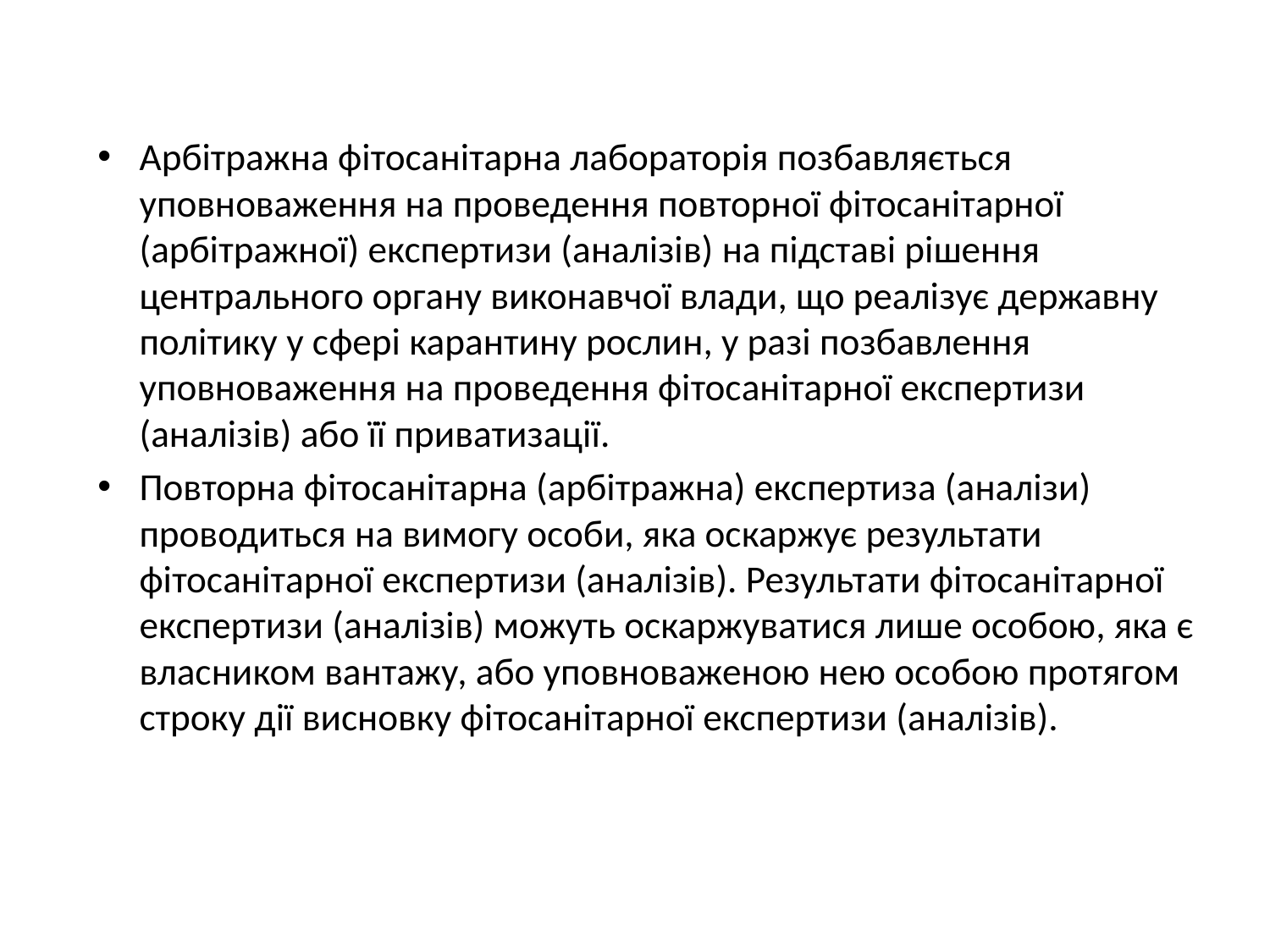

Арбітражна фітосанітарна лабораторія позбавляється уповноваження на проведення повторної фітосанітарної (арбітражної) експертизи (аналізів) на підставі рішення центрального органу виконавчої влади, що реалізує державну політику у сфері карантину рослин, у разі позбавлення уповноваження на проведення фітосанітарної експертизи (аналізів) або її приватизації.
Повторна фітосанітарна (арбітражна) експертиза (аналізи) проводиться на вимогу особи, яка оскаржує результати фітосанітарної експертизи (аналізів). Результати фітосанітарної експертизи (аналізів) можуть оскаржуватися лише особою, яка є власником вантажу, або уповноваженою нею особою протягом строку дії висновку фітосанітарної експертизи (аналізів).